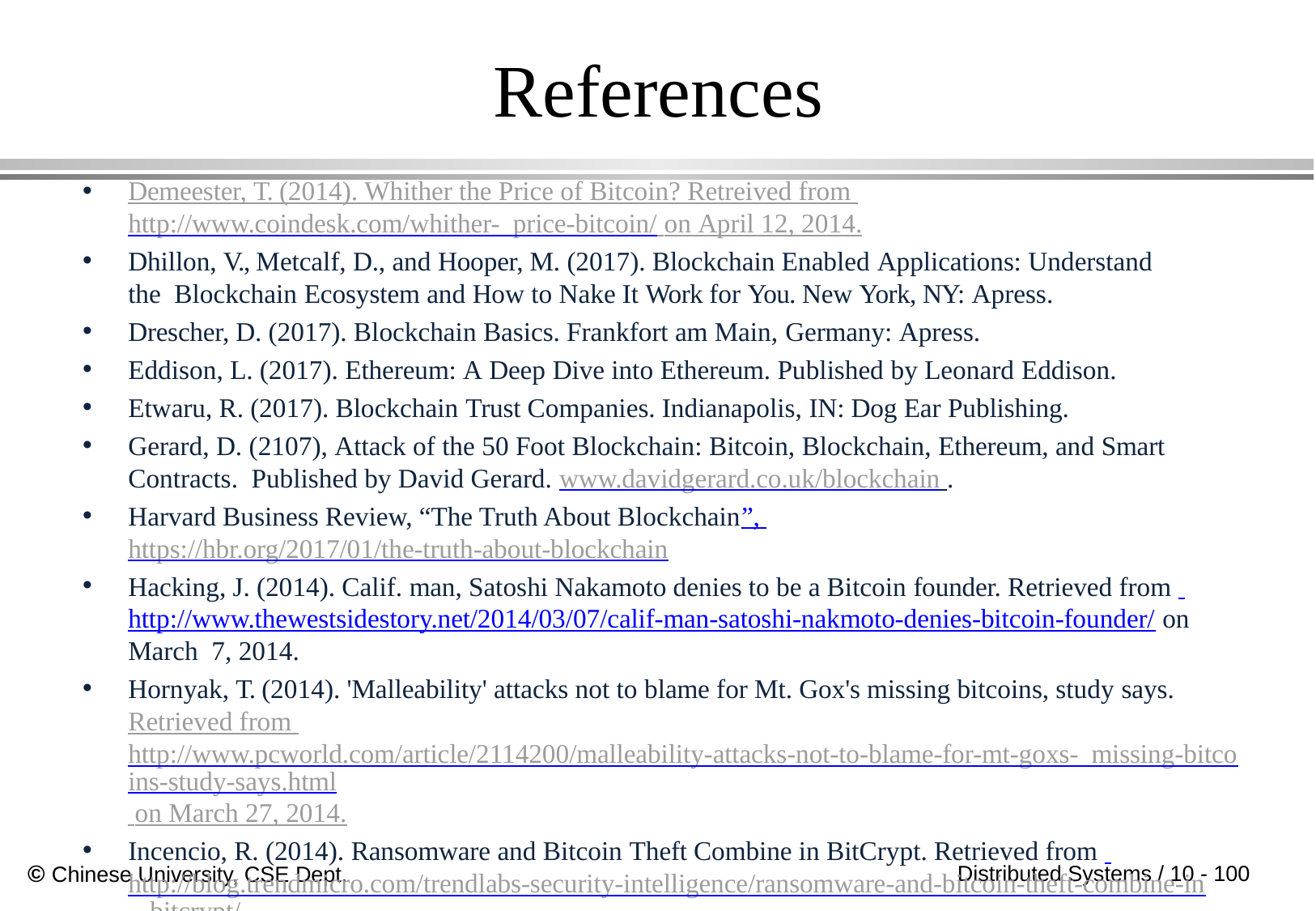

# References
Demeester, T. (2014). Whither the Price of Bitcoin? Retreived from http://www.coindesk.com/whither-  price-bitcoin/ on April 12, 2014.
Dhillon, V., Metcalf, D., and Hooper, M. (2017). Blockchain Enabled Applications: Understand the  Blockchain Ecosystem and How to Nake It Work for You. New York, NY: Apress.
Drescher, D. (2017). Blockchain Basics. Frankfort am Main, Germany: Apress.
Eddison, L. (2017). Ethereum: A Deep Dive into Ethereum. Published by Leonard Eddison.
Etwaru, R. (2017). Blockchain Trust Companies. Indianapolis, IN: Dog Ear Publishing.
Gerard, D. (2107), Attack of the 50 Foot Blockchain: Bitcoin, Blockchain, Ethereum, and Smart Contracts.  Published by David Gerard. www.davidgerard.co.uk/blockchain .
Harvard Business Review, “The Truth About Blockchain”, https://hbr.org/2017/01/the-truth-about-blockchain
Hacking, J. (2014). Calif. man, Satoshi Nakamoto denies to be a Bitcoin founder. Retrieved from  http://www.thewestsidestory.net/2014/03/07/calif-man-satoshi-nakmoto-denies-bitcoin-founder/ on March  7, 2014.
Hornyak, T. (2014). 'Malleability' attacks not to blame for Mt. Gox's missing bitcoins, study says.  Retrieved from http://www.pcworld.com/article/2114200/malleability-attacks-not-to-blame-for-mt-goxs-  missing-bitcoins-study-says.html on March 27, 2014.
Incencio, R. (2014). Ransomware and Bitcoin Theft Combine in BitCrypt. Retrieved from  http://blog.trendmicro.com/trendlabs-security-intelligence/ransomware-and-bitcoin-theft-combine-in-  bitcrypt/ on March 27, 2014.